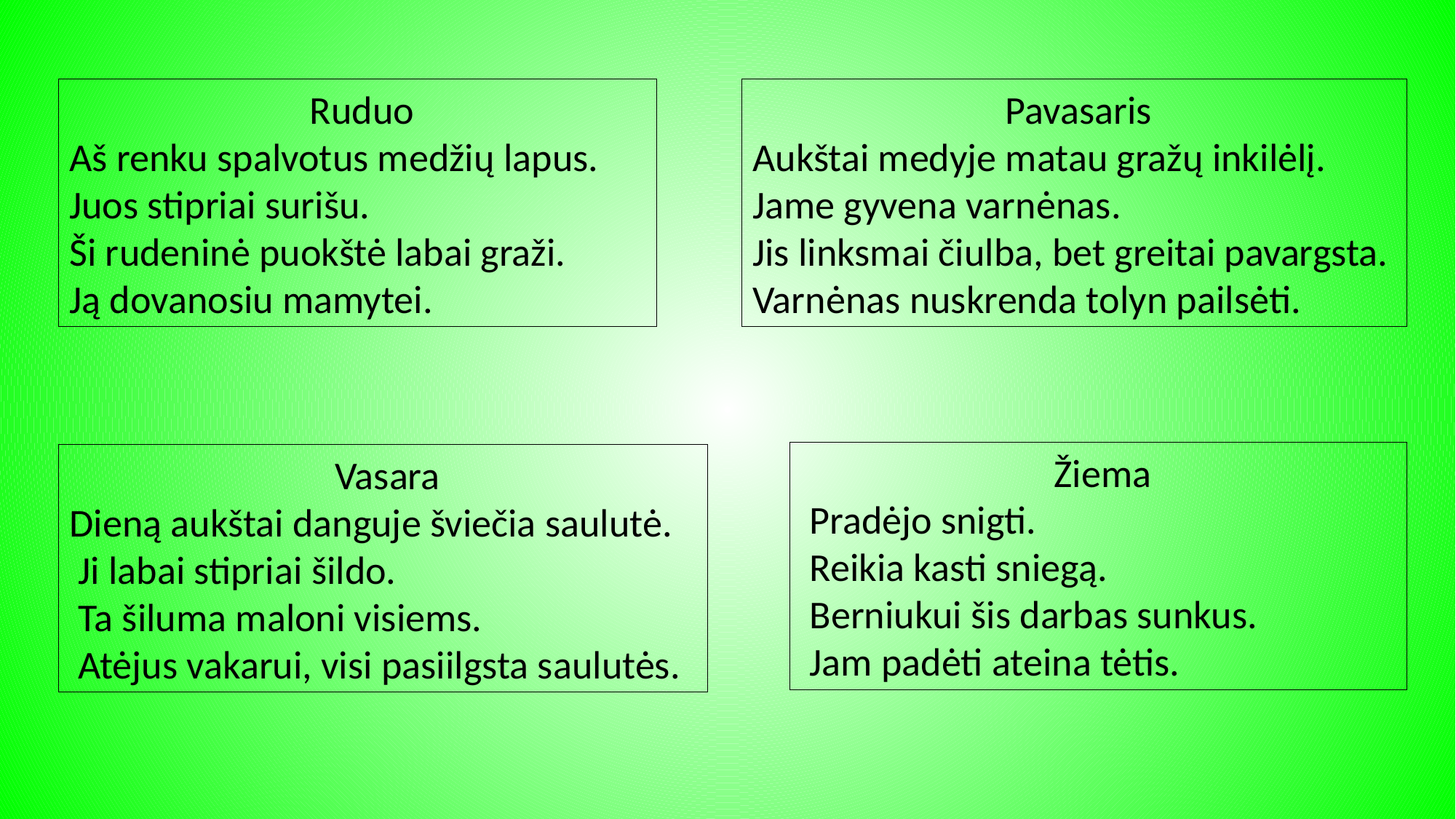

Ruduo
Aš renku spalvotus medžių lapus.
Juos stipriai surišu.
Ši rudeninė puokštė labai graži.
Ją dovanosiu mamytei.
 Pavasaris
Aukštai medyje matau gražų inkilėlį.
Jame gyvena varnėnas.
Jis linksmai čiulba, bet greitai pavargsta.
Varnėnas nuskrenda tolyn pailsėti.
 Žiema
 Pradėjo snigti.
 Reikia kasti sniegą.
 Berniukui šis darbas sunkus.
 Jam padėti ateina tėtis.
 Vasara
Dieną aukštai danguje šviečia saulutė.
 Ji labai stipriai šildo.
 Ta šiluma maloni visiems.
 Atėjus vakarui, visi pasiilgsta saulutės.